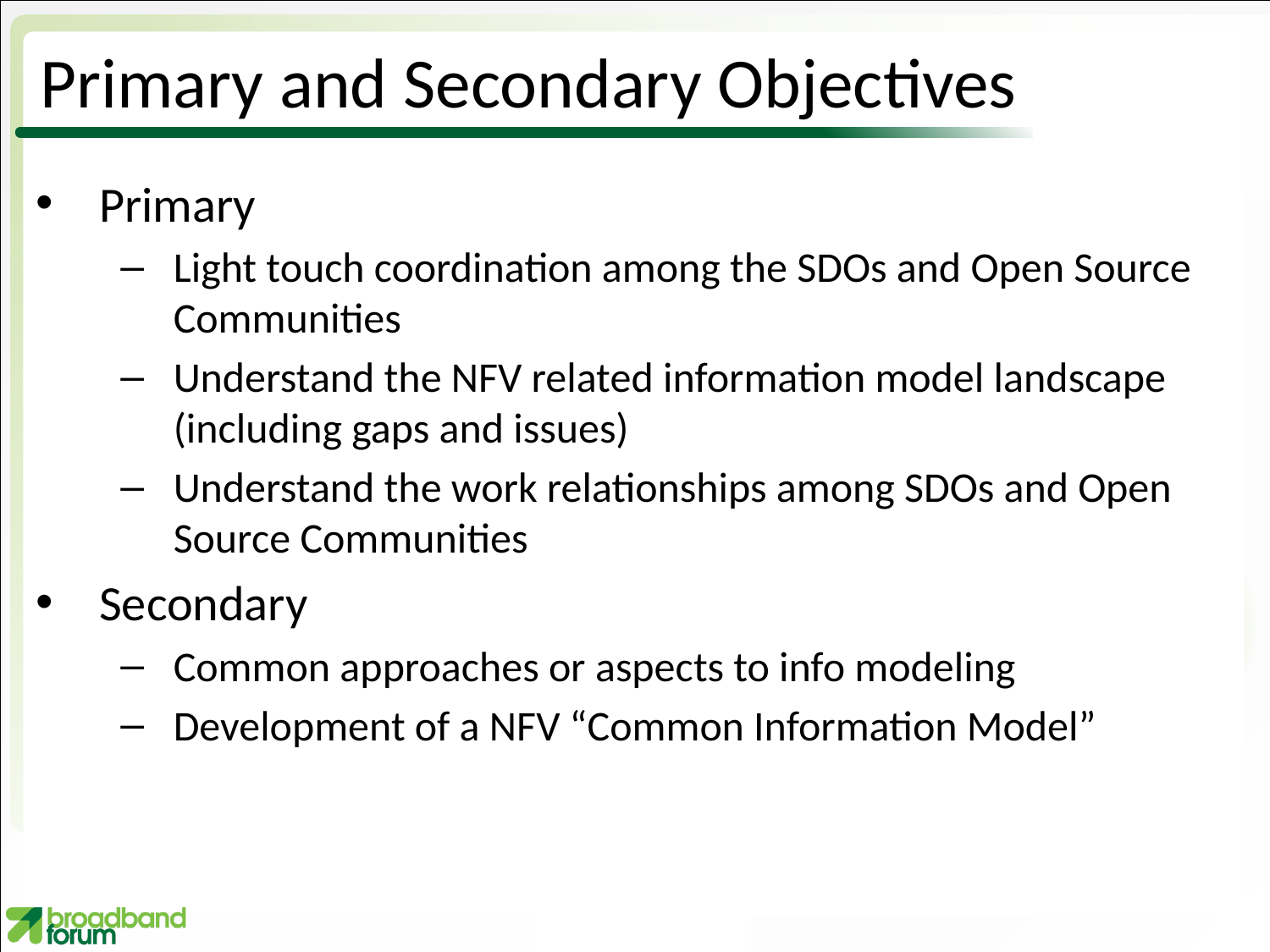

# Primary and Secondary Objectives
Primary
Light touch coordination among the SDOs and Open Source Communities
Understand the NFV related information model landscape (including gaps and issues)
Understand the work relationships among SDOs and Open Source Communities
Secondary
Common approaches or aspects to info modeling
Development of a NFV “Common Information Model”